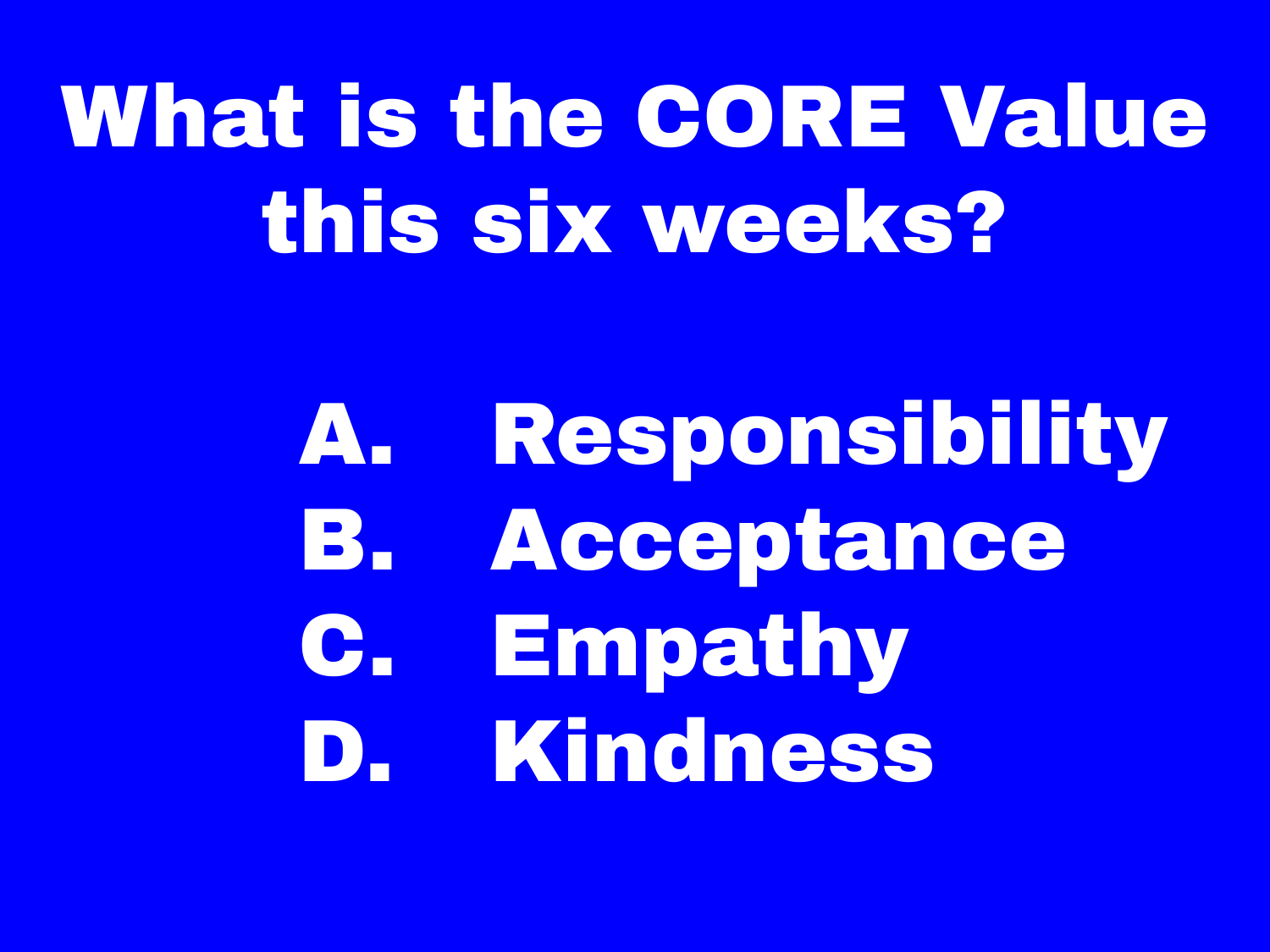

What is the CORE Value this six weeks?

   Responsibility
   Acceptance
   Empathy
   Kindness